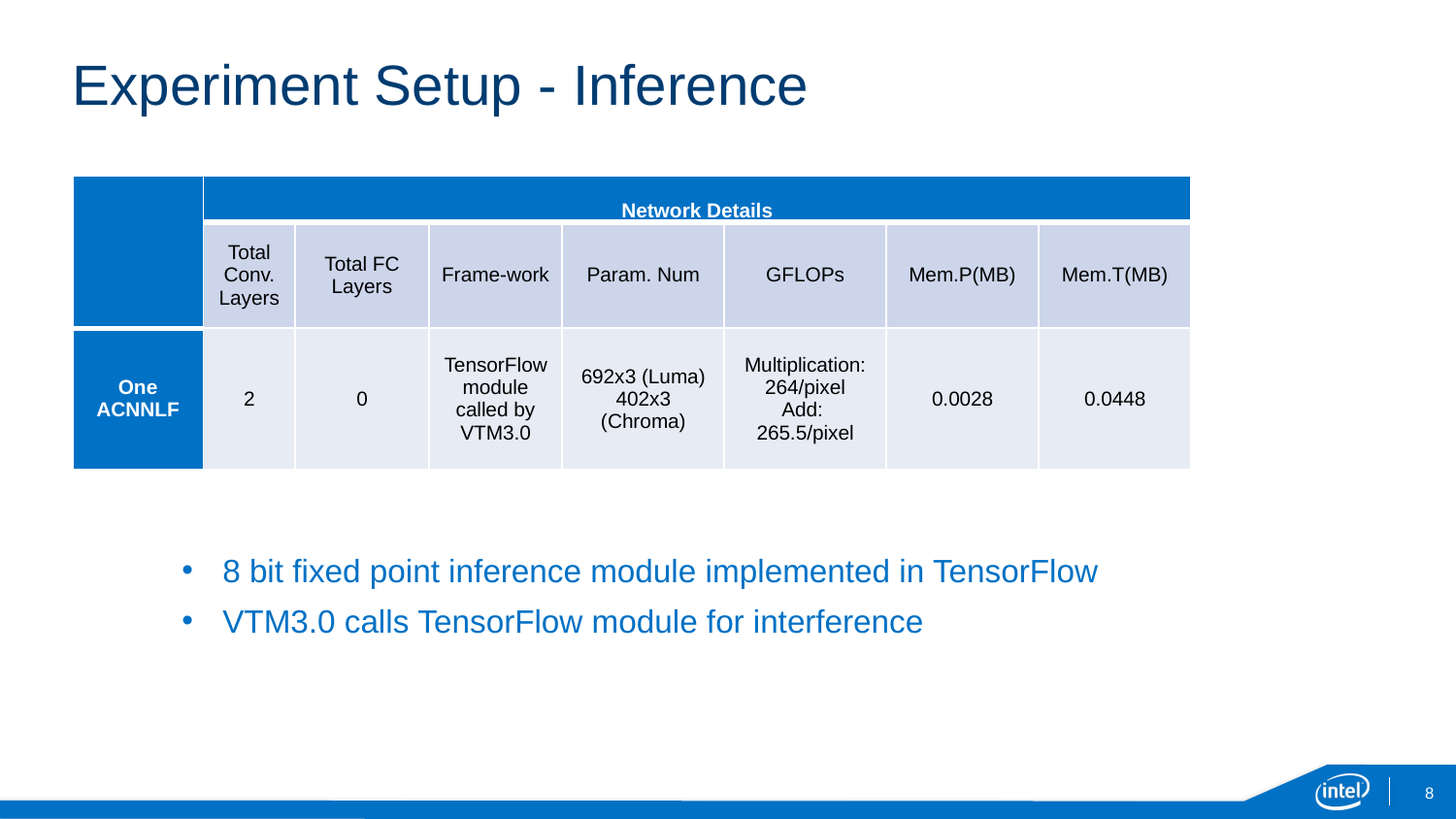

# Experiment Setup - Inference
|  | Network Details |  |  |  |  |  |  |
| --- | --- | --- | --- | --- | --- | --- | --- |
|  | Total Conv. Layers | Total FC Layers | Frame-work | Param. Num | GFLOPs | Mem.P(MB) | Mem.T(MB) |
| One ACNNLF | 2 | 0 | TensorFlow module called by VTM3.0 | 692x3 (Luma) 402x3 (Chroma) | Multiplication: 264/pixel Add: 265.5/pixel | 0.0028 | 0.0448 |
8 bit fixed point inference module implemented in TensorFlow
VTM3.0 calls TensorFlow module for interference
8